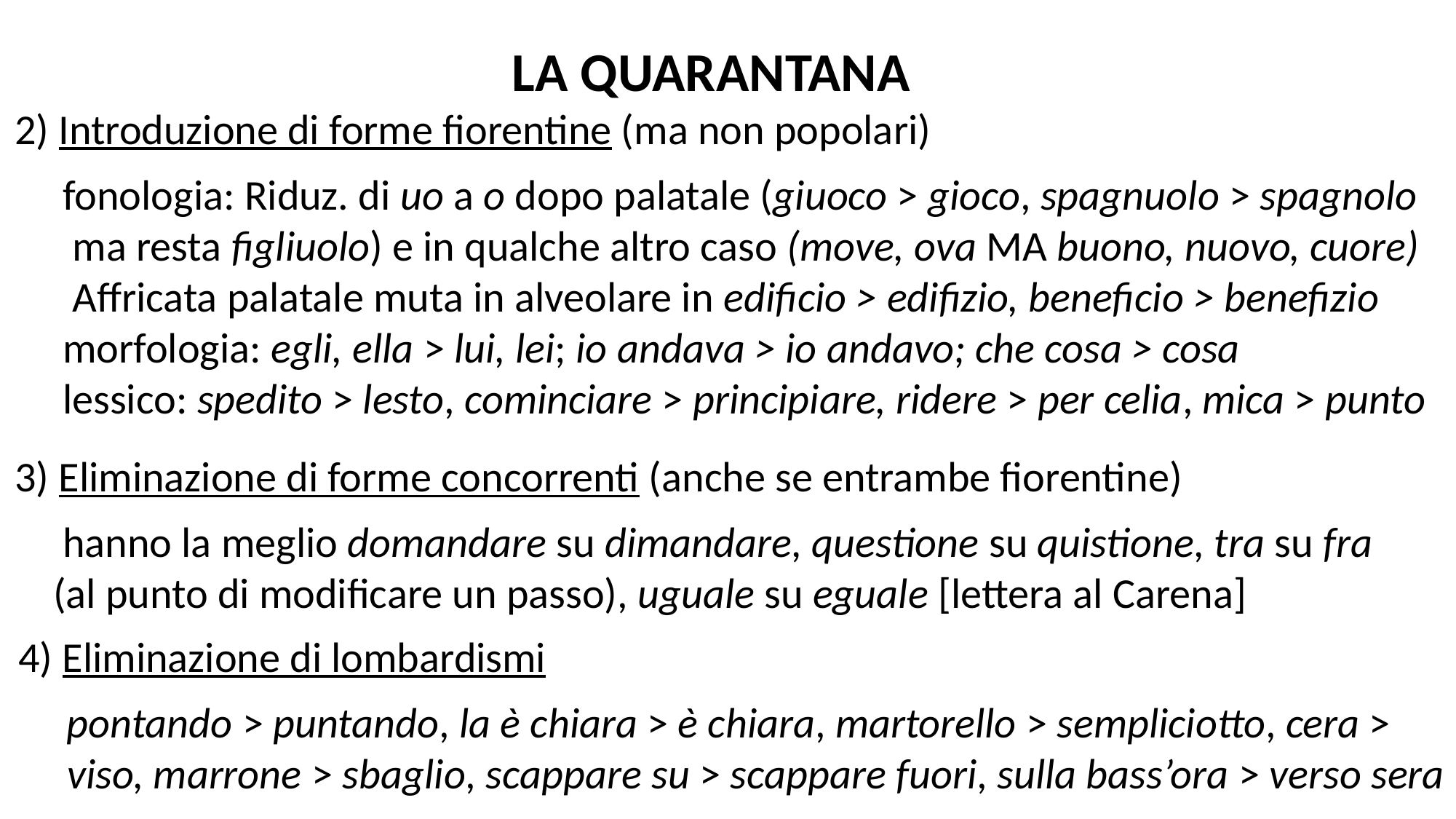

LA QUARANTANA
2) Introduzione di forme fiorentine (ma non popolari)

     fonologia: Riduz. di uo a o dopo palatale (giuoco > gioco, spagnuolo > spagnolo
      ma resta figliuolo) e in qualche altro caso (move, ova MA buono, nuovo, cuore)
      Affricata palatale muta in alveolare in edificio > edifizio, beneficio > benefizio
     morfologia: egli, ella > lui, lei; io andava > io andavo; che cosa > cosa
     lessico: spedito > lesto, cominciare > principiare, ridere > per celia, mica > punto
3) Eliminazione di forme concorrenti (anche se entrambe fiorentine)

     hanno la meglio domandare su dimandare, questione su quistione, tra su fra
    (al punto di modificare un passo), uguale su eguale [lettera al Carena]
4) Eliminazione di lombardismi

     pontando > puntando, la è chiara > è chiara, martorello > sempliciotto, cera >
     viso, marrone > sbaglio, scappare su > scappare fuori, sulla bass’ora > verso sera